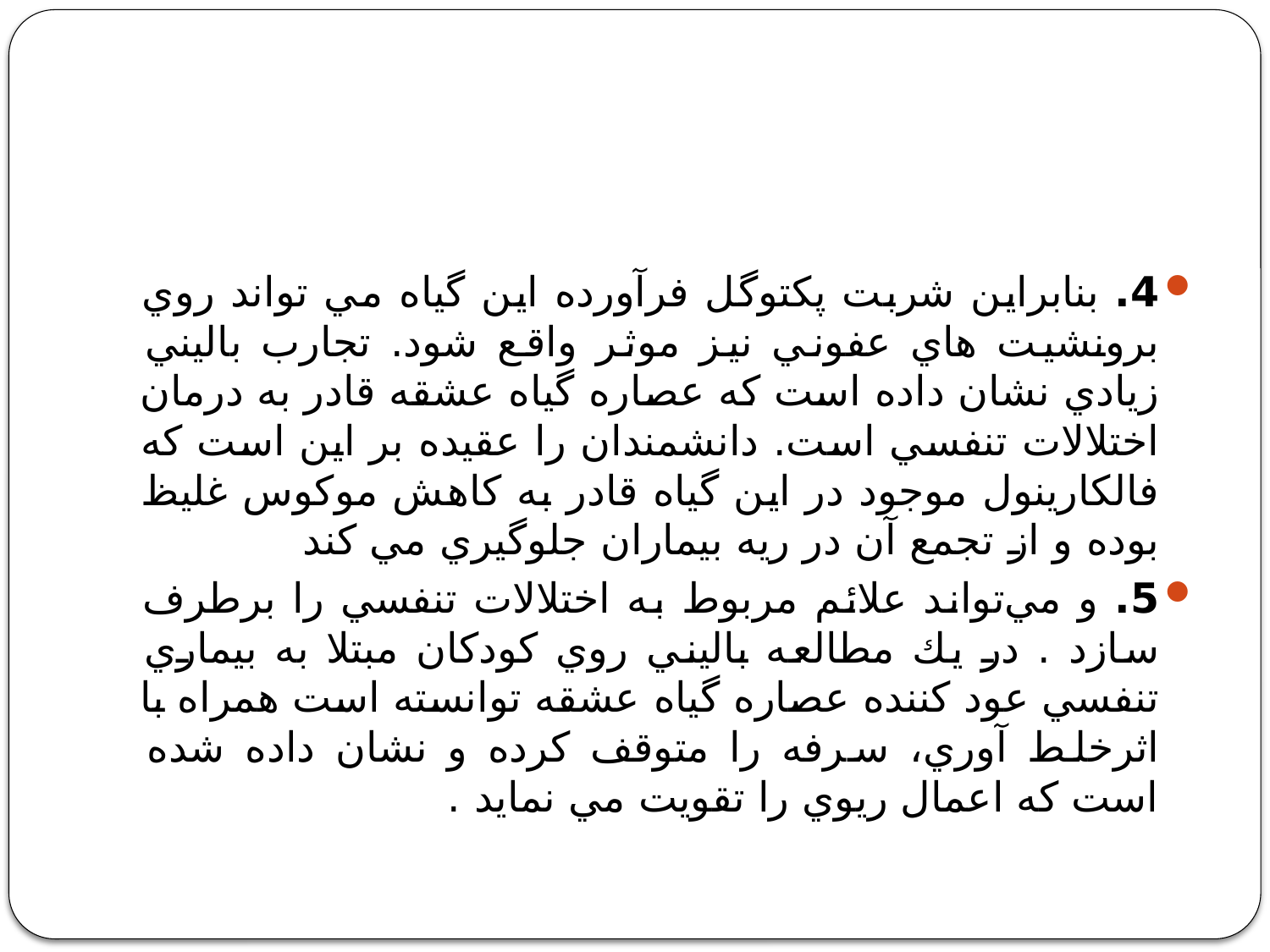

#

4. بنابراين شربت پكتوگل فرآورده اين گياه مي تواند روي برونشيت هاي عفوني نيز موثر واقع شود. تجارب باليني زيادي نشان داده است كه عصاره گياه عشقه قادر به درمان اختلالات تنفسي است. دانشمندان را عقيده بر اين است كه فالكارينول موجود در اين گياه قادر به كاهش موكوس غليظ بوده و از تجمع آن در ريه بيماران جلوگيري مي كند
5. و مي‌تواند علائم مربوط به اختلالات تنفسي را برطرف سازد . در يك مطالعه باليني روي كودكان مبتلا به بيماري تنفسي عود كننده عصاره گياه عشقه توانسته است همراه با اثرخلط آوري، سرفه را متوقف كرده و نشان داده شده است كه اعمال ريوي را تقويت مي نمايد .